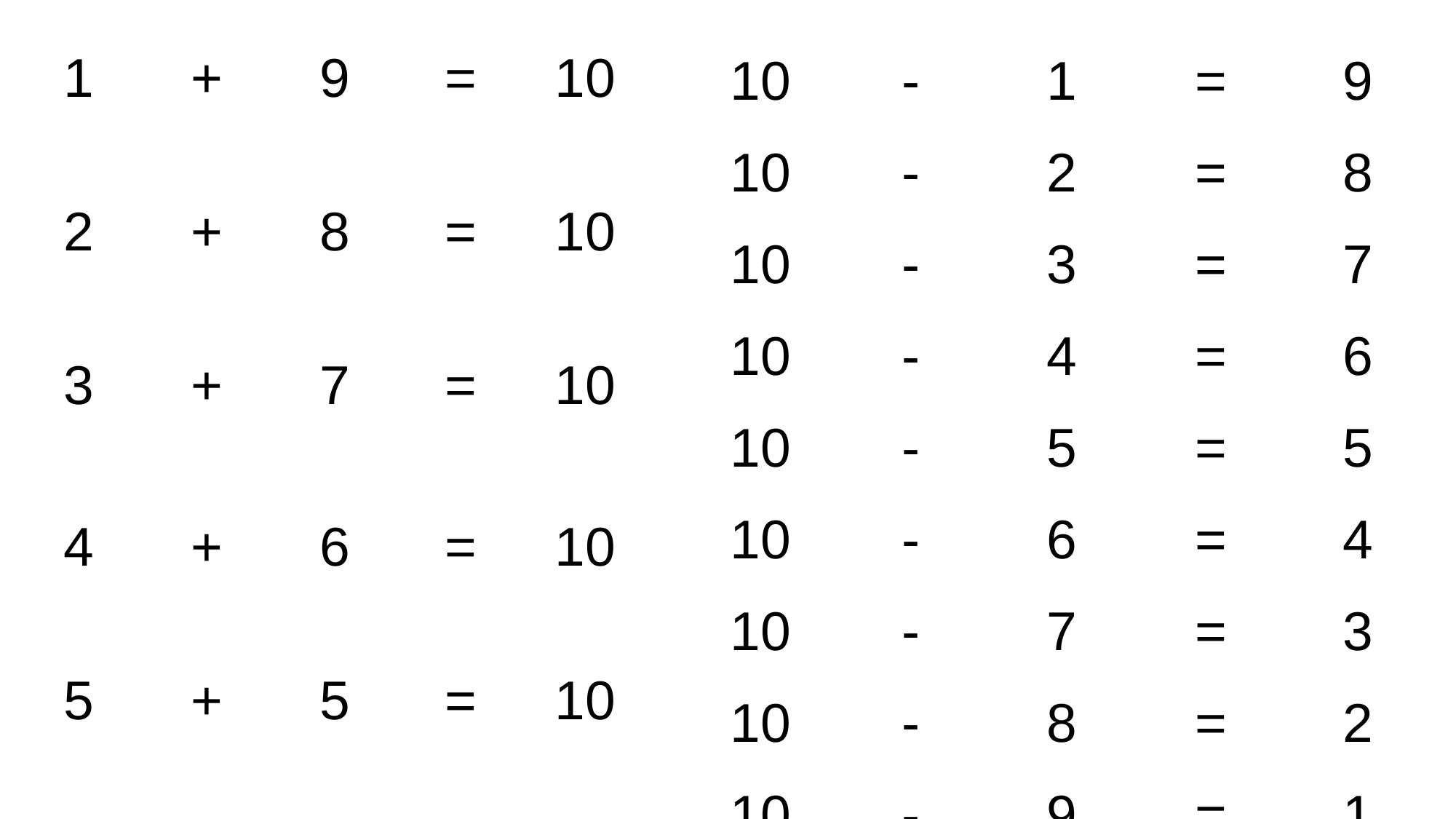

| 1 | + | 9 | = | 10 |
| --- | --- | --- | --- | --- |
| 2 | + | 8 | = | 10 |
| 3 | + | 7 | = | 10 |
| 4 | + | 6 | = | 10 |
| 5 | + | 5 | = | 10 |
| 10 | - | 1 | = | 9 |
| --- | --- | --- | --- | --- |
| 10 | - | 2 | = | 8 |
| 10 | - | 3 | = | 7 |
| 10 | - | 4 | = | 6 |
| 10 | - | 5 | = | 5 |
| 10 | - | 6 | = | 4 |
| 10 | - | 7 | = | 3 |
| 10 | - | 8 | = | 2 |
| 10 | - | 9 | = | 1 |
#